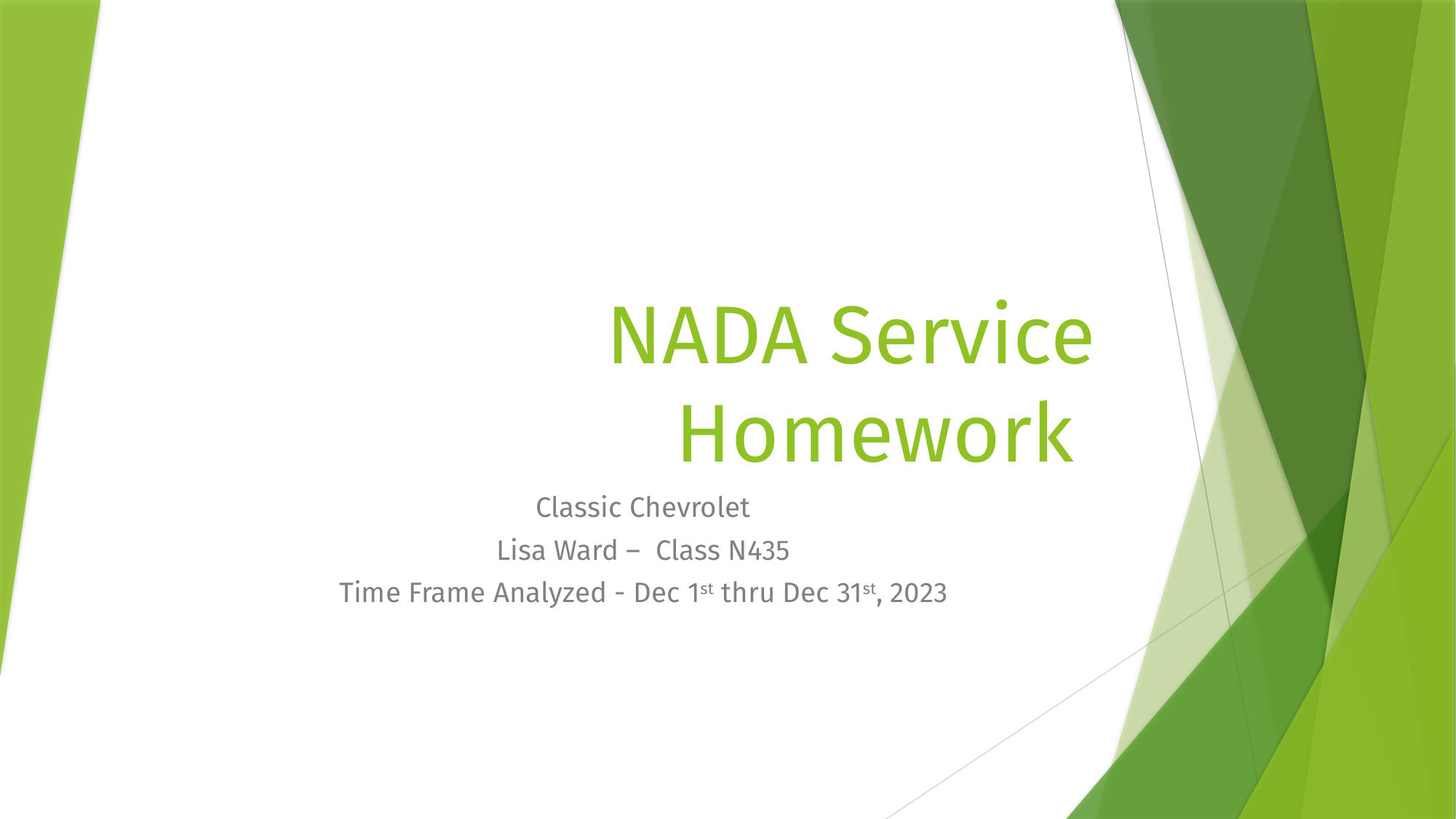

# NADA Service Homework
Classic Chevrolet
Lisa Ward –  Class N435
Time Frame Analyzed - Dec 1st thru Dec 31st, 2023